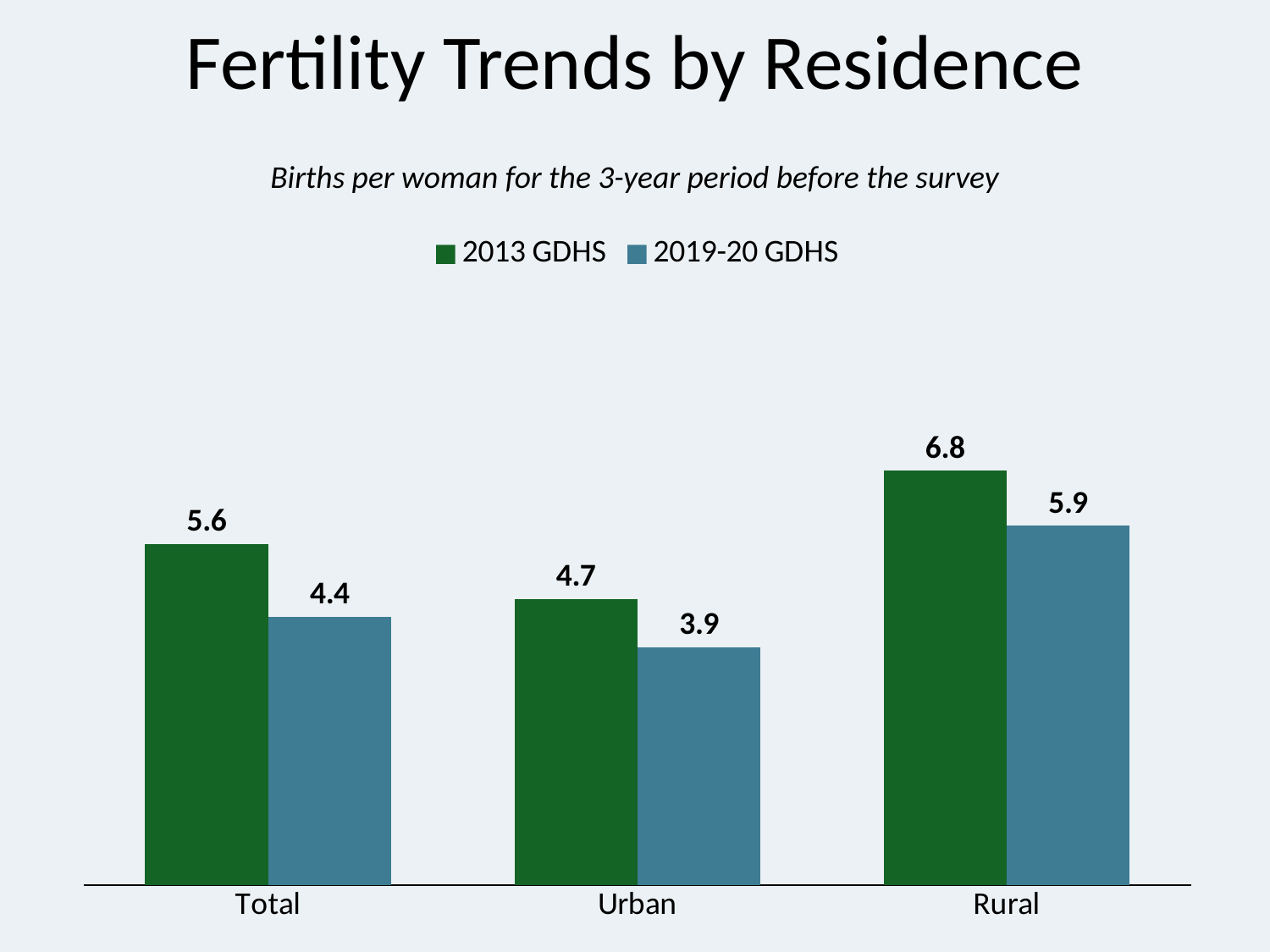

# Fertility Trends by Residence
Births per woman for the 3-year period before the survey

### Chart

| Category | 2013 GDHS | 2019-20 GDHS |
|---|---|---|
| Total | 5.6 | 4.4 |
| Urban | 4.7 | 3.9 |
| Rural | 6.8 | 5.9 |